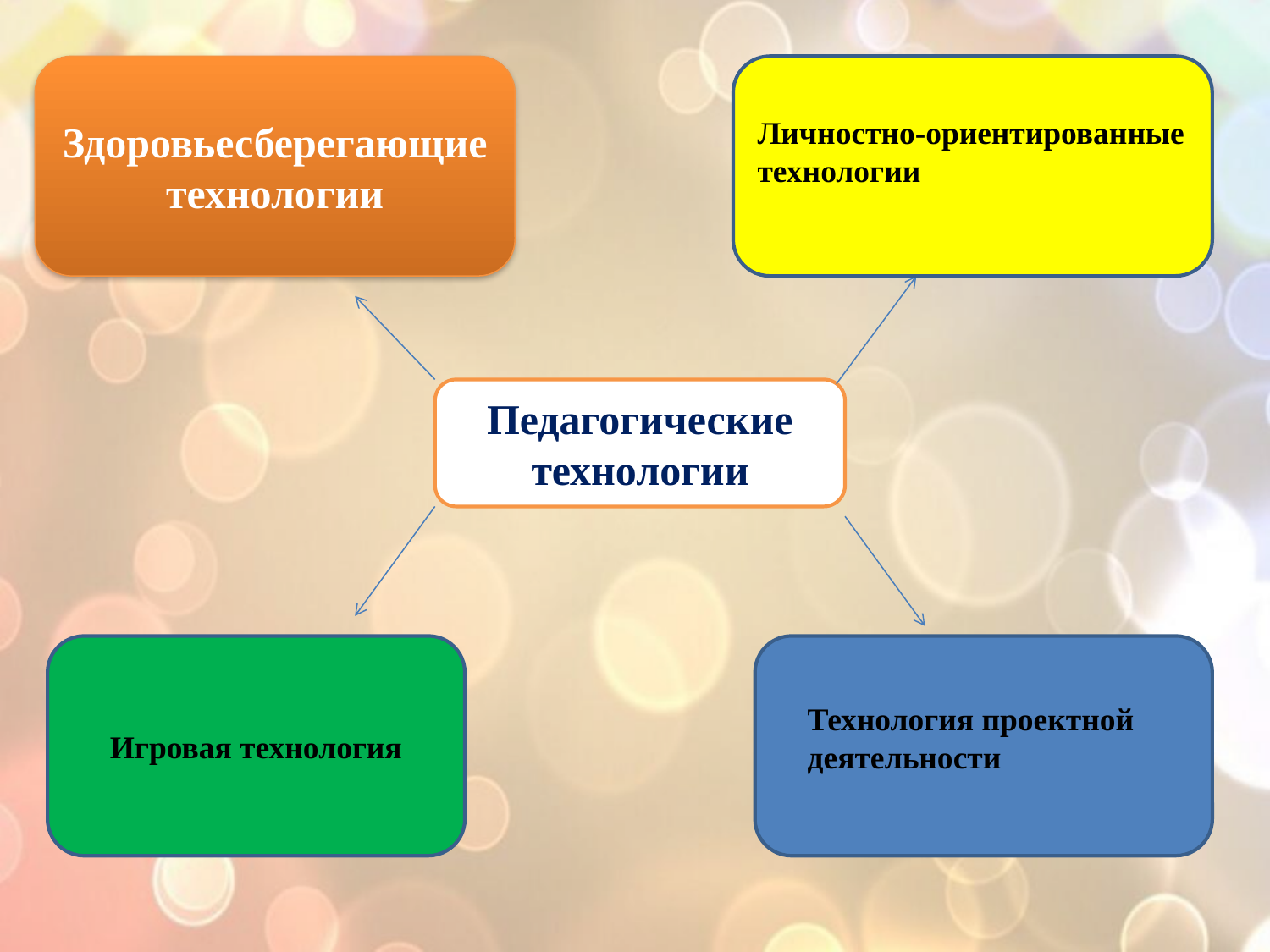

Здоровьесберегающие технологии

Личностно-ориентированные технологии
Педагогические технологии
Игровая технология

Технология проектной деятельности